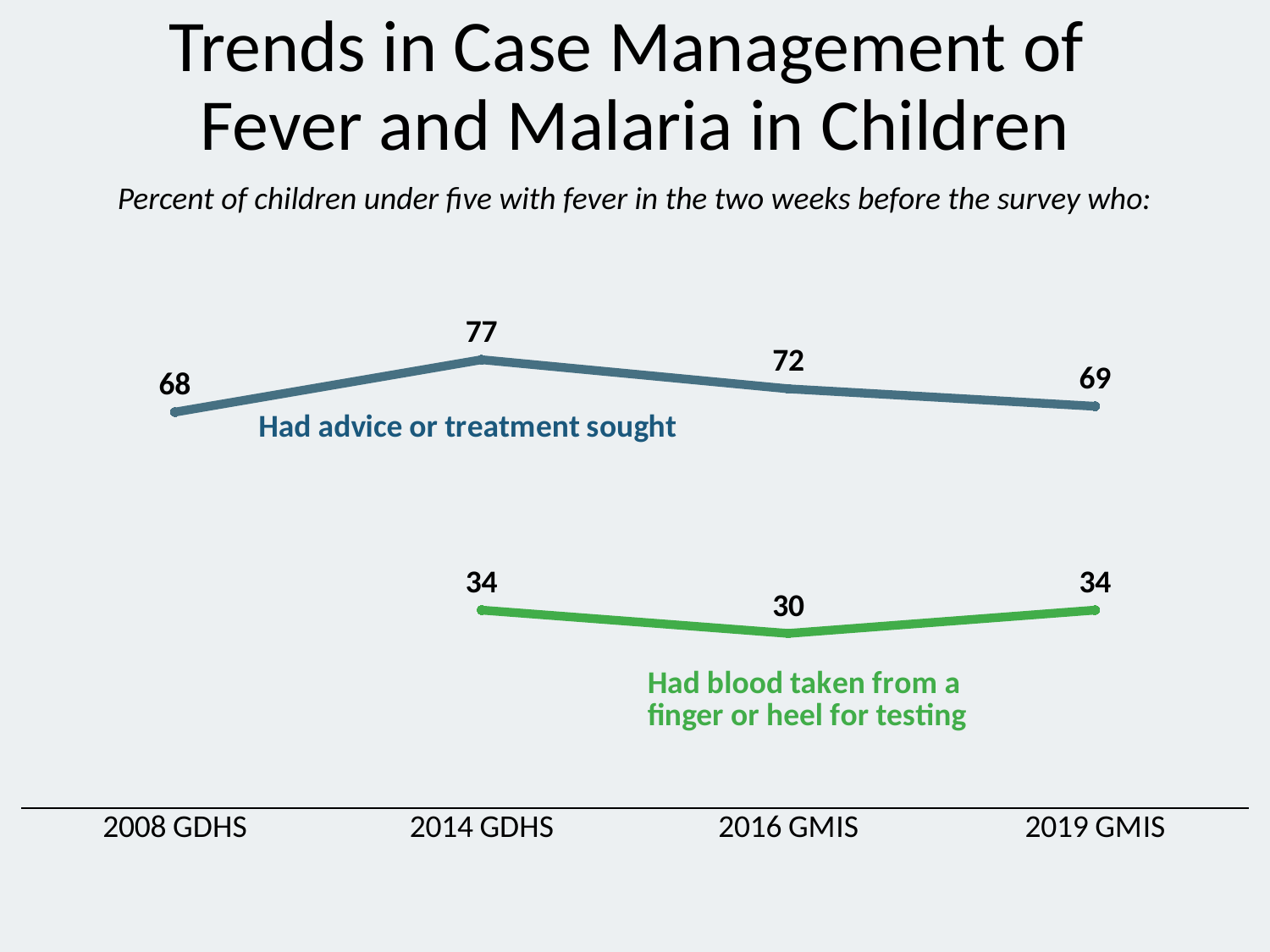

# Trends in Case Management of Fever and Malaria in Children
Percent of children under five with fever in the two weeks before the survey who:

### Chart

| Category | Had advice or treatment sought | Had blood taken from a finger or heel for testing |
|---|---|---|
| 2008 GDHS | 68.0 | None |
| 2014 GDHS | 77.0 | 34.0 |
| 2016 GMIS | 72.0 | 30.0 |
| 2019 GMIS | 69.0 | 34.0 |